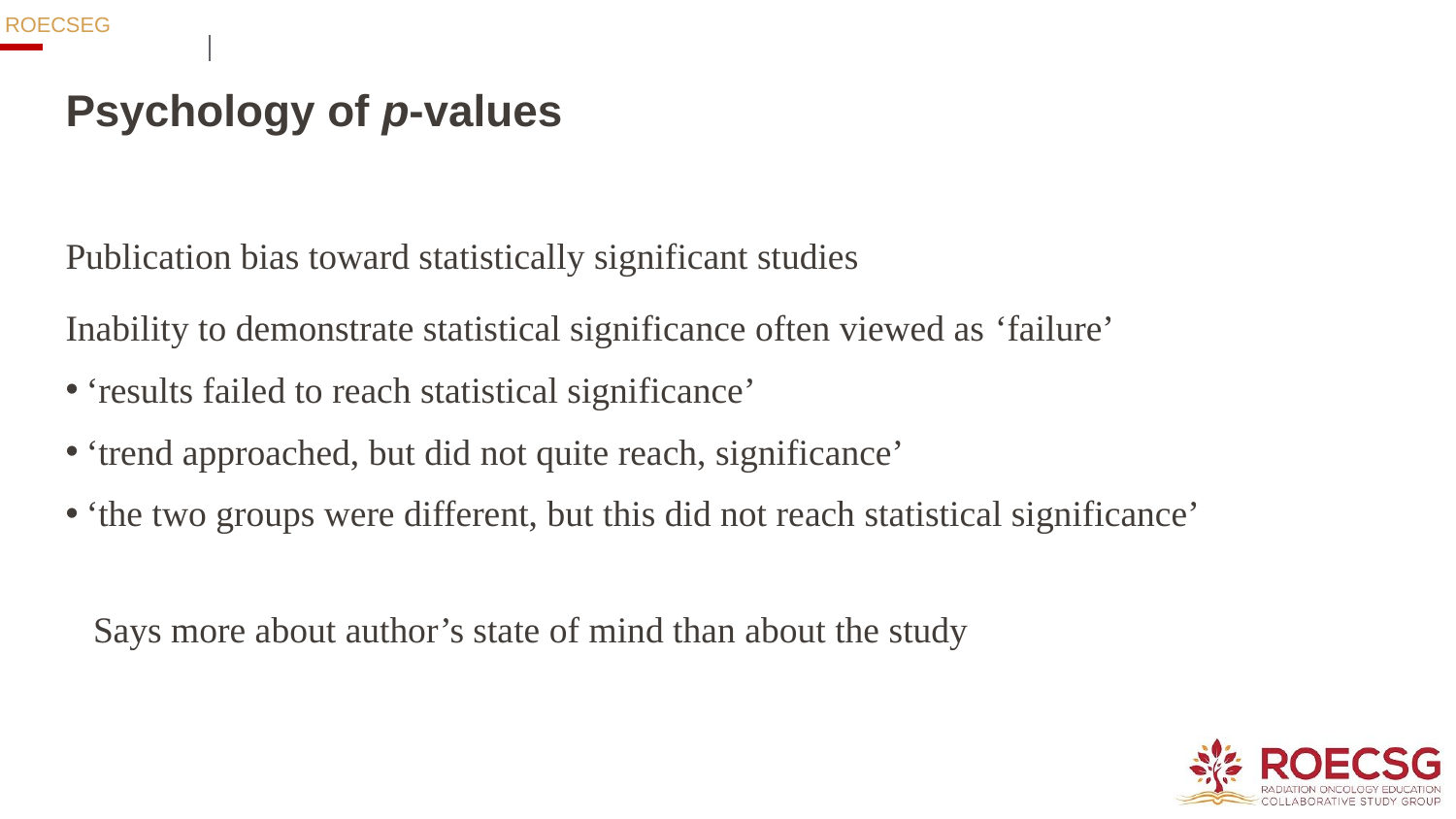

# Psychology of p-values
Publication bias toward statistically significant studies
Inability to demonstrate statistical significance often viewed as ‘failure’
‘results failed to reach statistical significance’
‘trend approached, but did not quite reach, significance’
‘the two groups were different, but this did not reach statistical significance’

   Says more about author’s state of mind than about the study